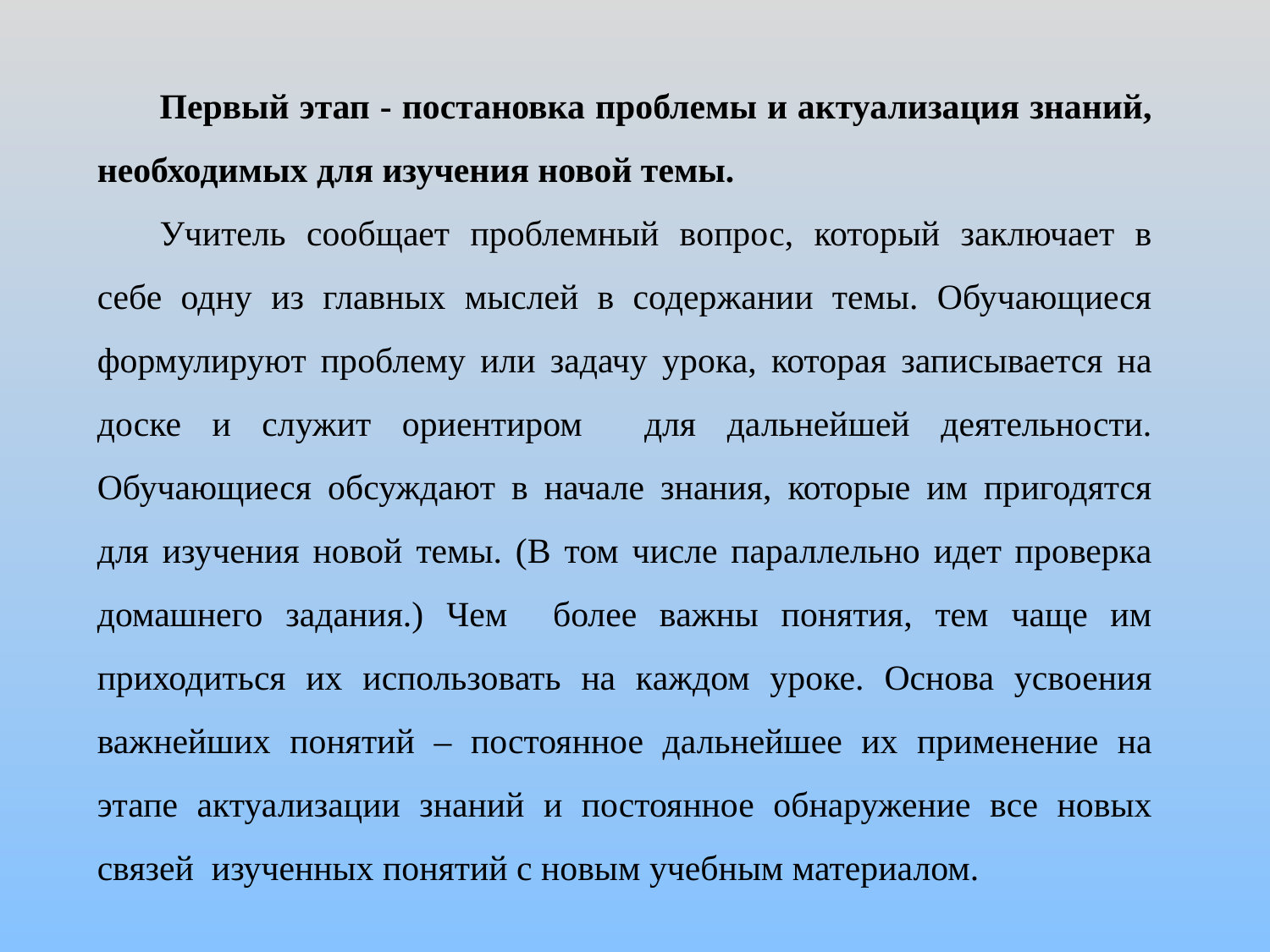

Первый этап - постановка проблемы и актуализация знаний, необходимых для изучения новой темы.
Учитель сообщает проблемный вопрос, который заключает в себе одну из главных мыслей в содержании темы. Обучающиеся формулируют проблему или задачу урока, которая записывается на доске и служит ориентиром  для дальнейшей деятельности. Обучающиеся обсуждают в начале знания, которые им пригодятся для изучения новой темы. (В том числе параллельно идет проверка домашнего задания.) Чем  более важны понятия, тем чаще им приходиться их использовать на каждом уроке. Основа усвоения важнейших понятий – постоянное дальнейшее их применение на этапе актуализации знаний и постоянное обнаружение все новых связей  изученных понятий с новым учебным материалом.